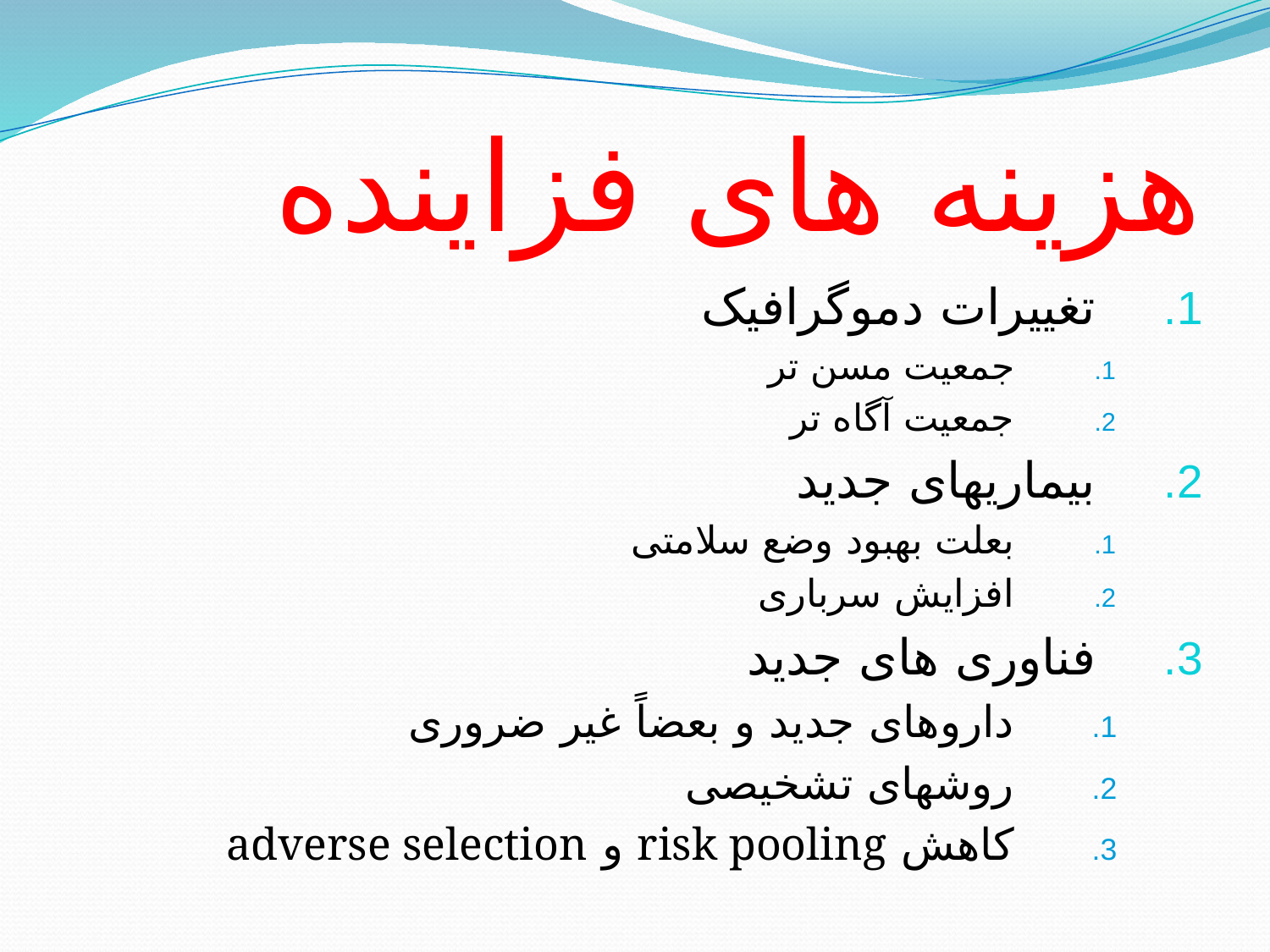

# هزینه های فزاینده
تغییرات دموگرافیک
جمعیت مسن تر
جمعیت آگاه تر
بیماریهای جدید
بعلت بهبود وضع سلامتی
افزایش سرباری
فناوری های جدید
داروهای جدید و بعضاً غیر ضروری
روشهای تشخیصی
کاهش risk pooling و adverse selection